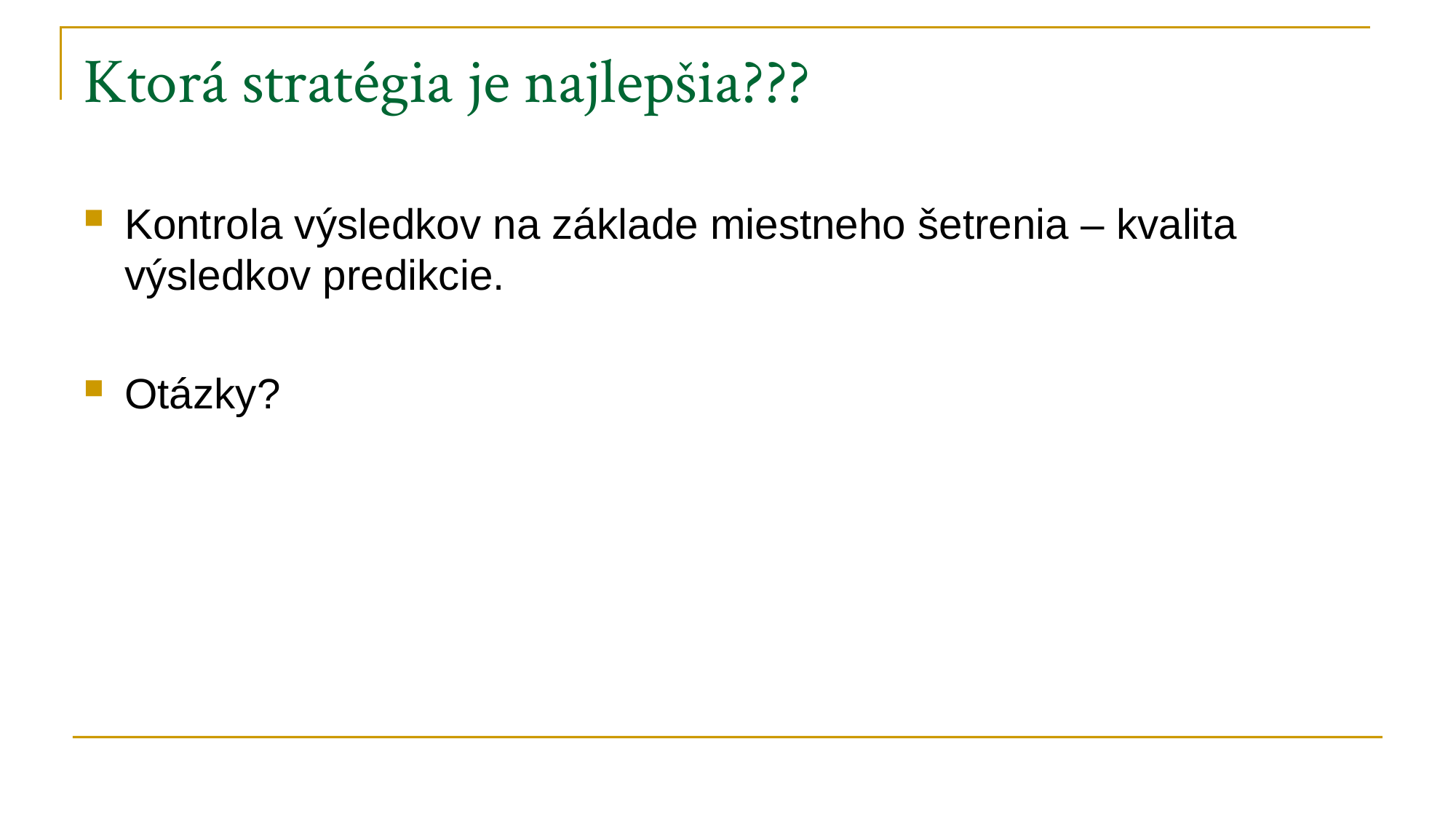

# Ktorá stratégia je najlepšia???
Kontrola výsledkov na základe miestneho šetrenia – kvalita výsledkov predikcie.

Otázky?